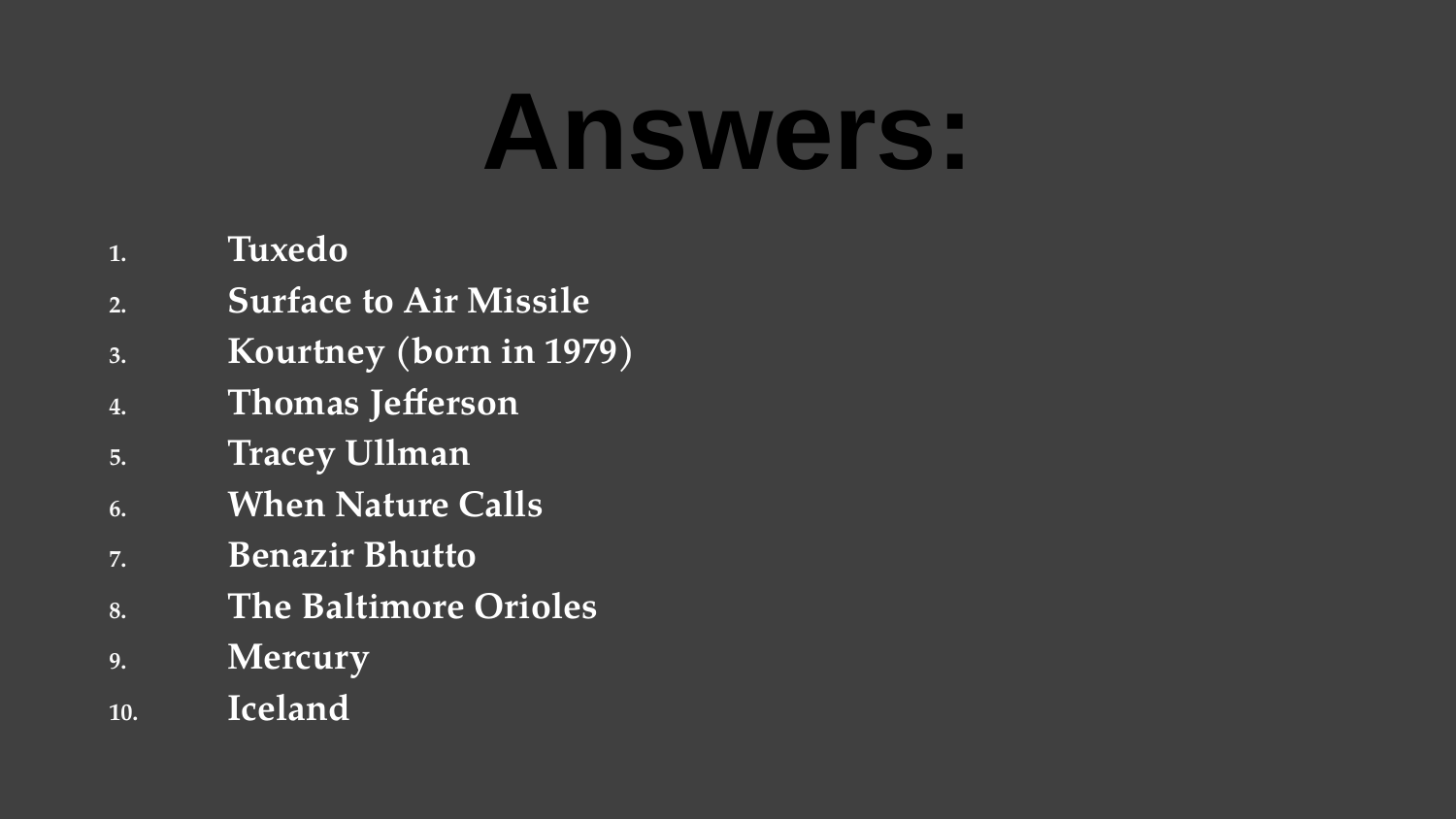

# Answers:
Tuxedo
Surface to Air Missile
Kourtney (born in 1979)
Thomas Jefferson
Tracey Ullman
When Nature Calls
Benazir Bhutto
The Baltimore Orioles
Mercury
Iceland